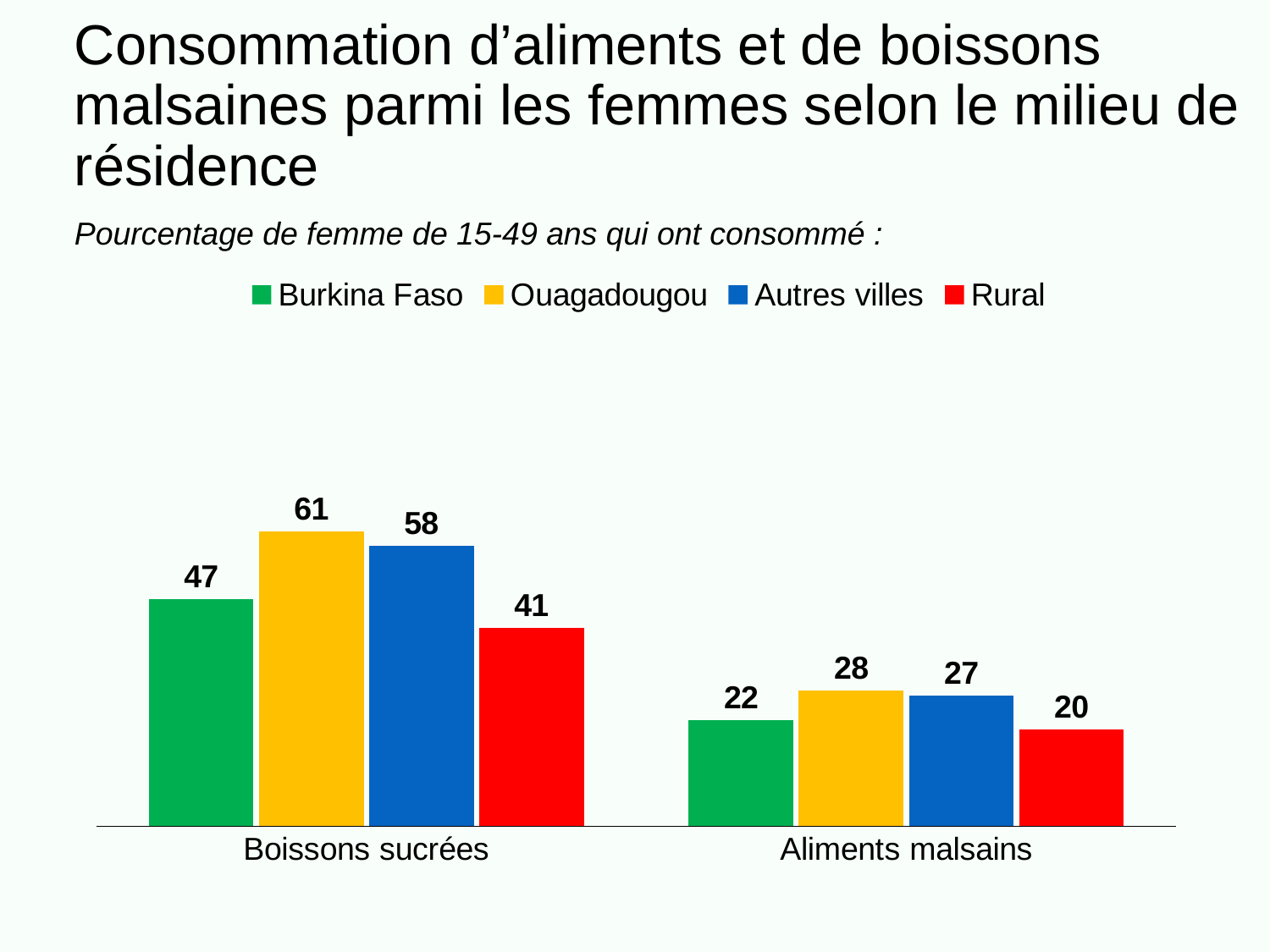

# Consommation d’aliments et de boissons malsaines parmi les femmes selon le milieu de résidence
Pourcentage de femme de 15-49 ans qui ont consommé :

### Chart

| Category | Burkina Faso | Ouagadougou | Autres villes | Rural |
|---|---|---|---|---|
| Boissons sucrées | 47.0 | 61.0 | 58.0 | 41.0 |
| Aliments malsains | 22.0 | 28.0 | 27.0 | 20.0 |